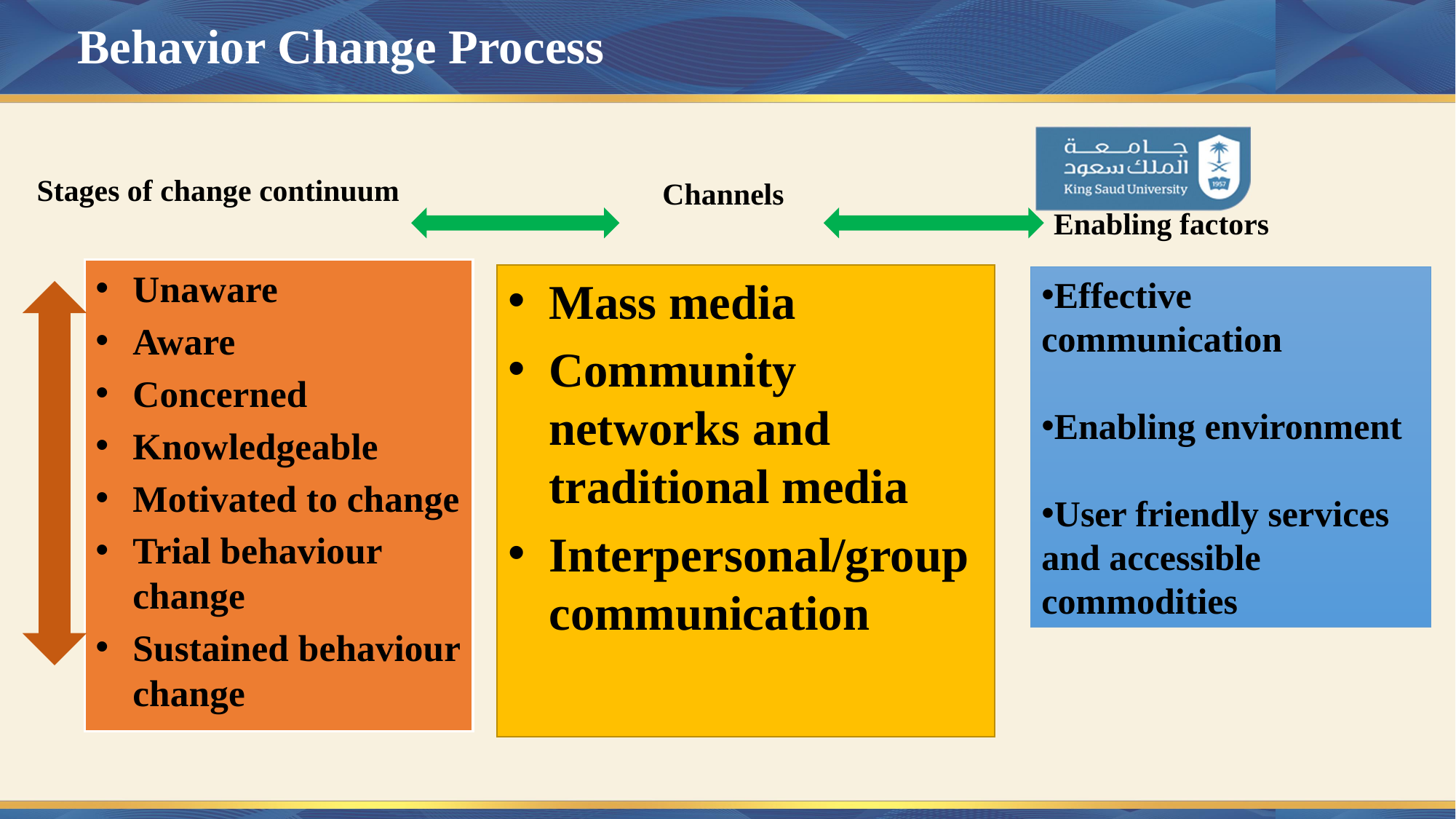

# Behavior Change Process
Stages of change continuum
Channels
Enabling factors

Unaware
Aware
Concerned
Knowledgeable
Motivated to change
Trial behaviour change
Sustained behaviour change

Mass media
Community networks and traditional media
Interpersonal/group communication

Effective communication

Enabling environment

User friendly services and accessible commodities